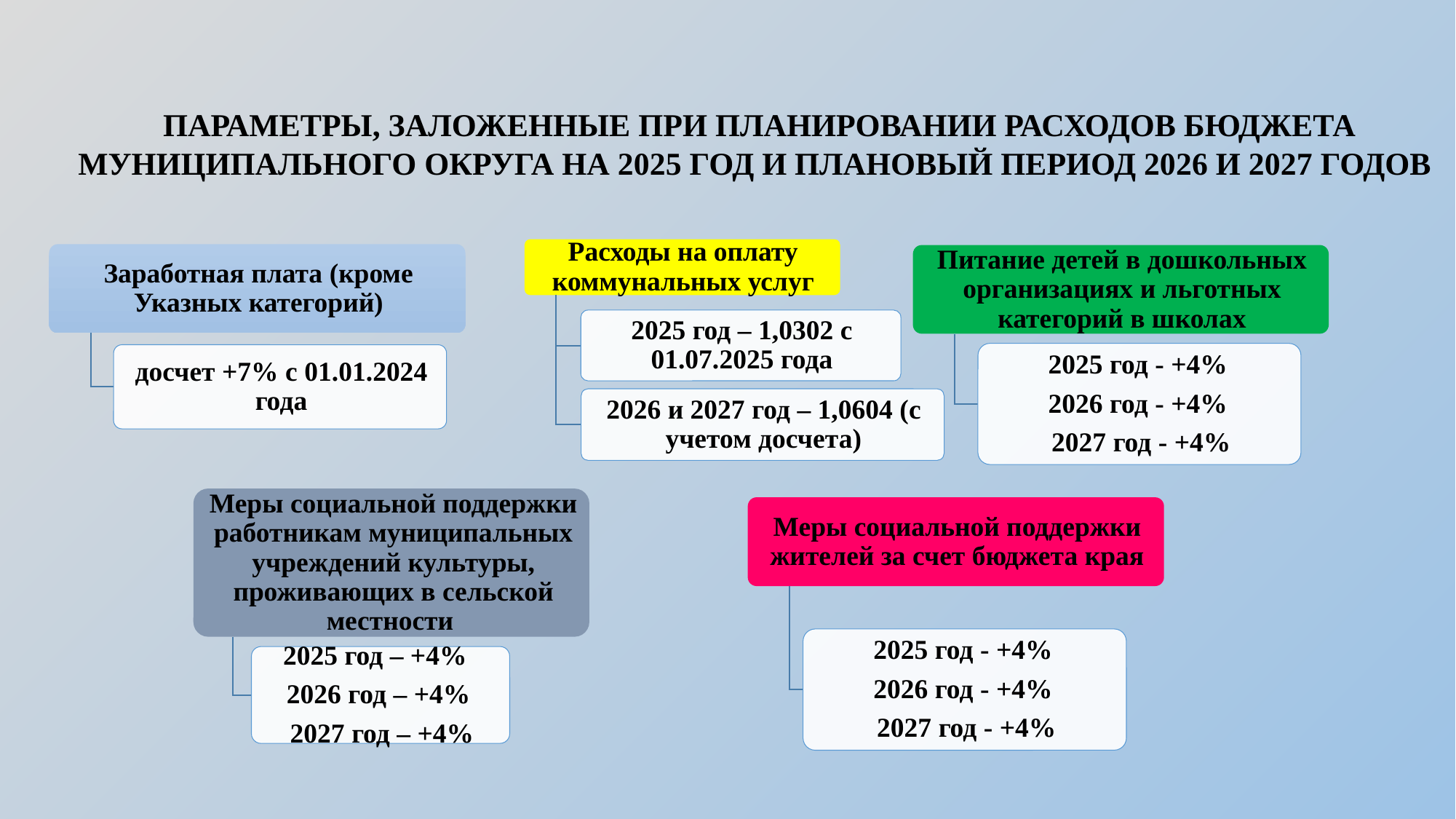

ПАРАМЕТРЫ, ЗАЛОЖЕННЫЕ ПРИ ПЛАНИРОВАНИИ РАСХОДОВ БЮДЖЕТА МУНИЦИПАЛЬНОГО ОКРУГА НА 2025 ГОД И ПЛАНОВЫЙ ПЕРИОД 2026 И 2027 ГОДОВ
Заработная плата (кроме Указных категорий)
досчет +7% с 01.01.2024 года
Питание детей в дошкольных организациях и льготных категорий в школах
2025 год - +4%
2026 год - +4%
2027 год - +4%
Расходы на оплату коммунальных услуг
2026 и 2027 год – 1,0604 (с учетом досчета)
2025 год – 1,0302 с 01.07.2025 года
Меры социальной поддержки жителей за счет бюджета края
2025 год - +4%
2026 год - +4%
2027 год - +4%
Меры социальной поддержки работникам муниципальных учреждений культуры, проживающих в сельской местности
2025 год – +4%
2026 год – +4%
2027 год – +4%